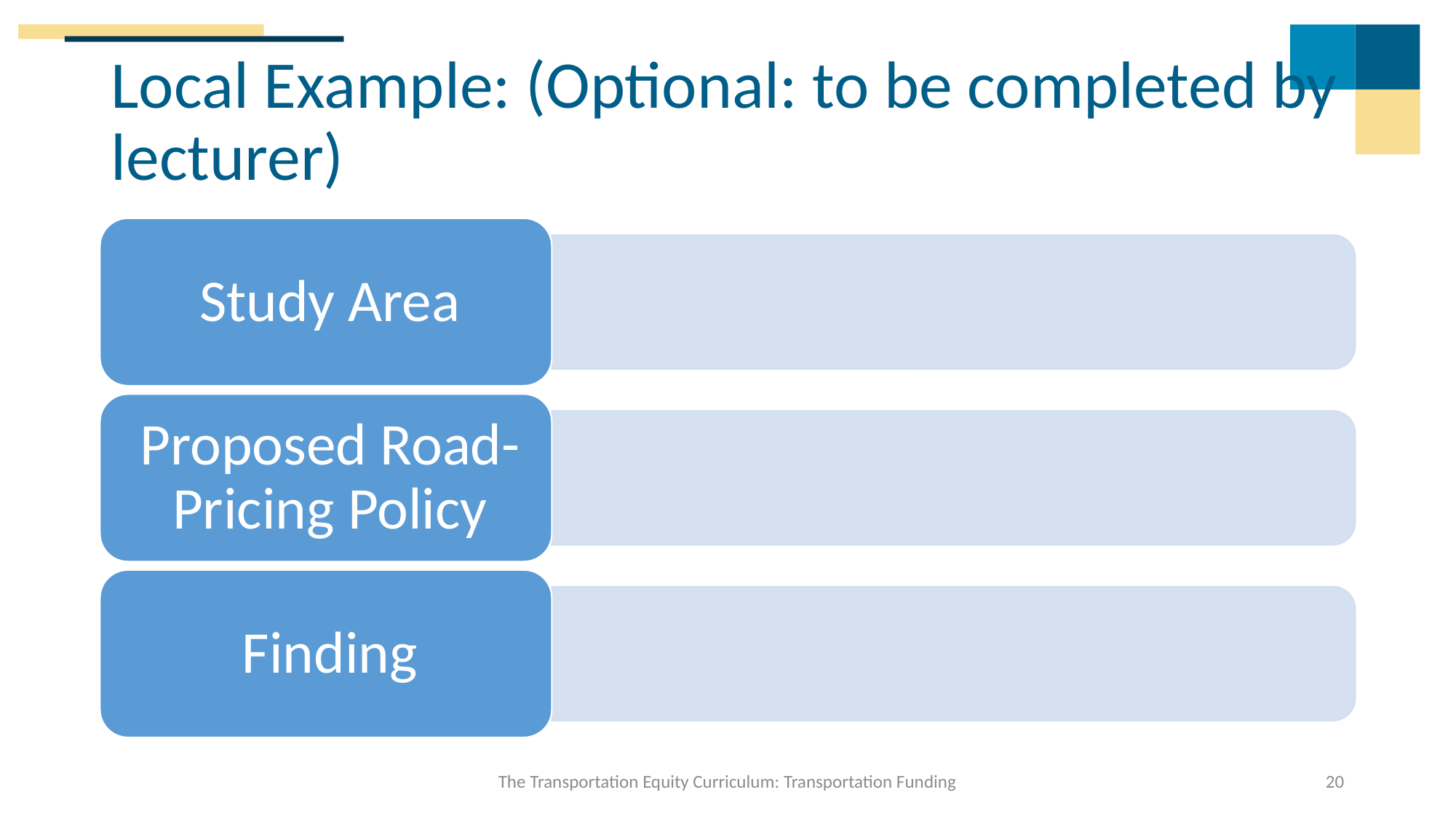

# Local Example: (Optional: to be completed by lecturer)

Study Area

Proposed Road-Pricing Policy

Finding
The Transportation Equity Curriculum: Transportation Funding
20